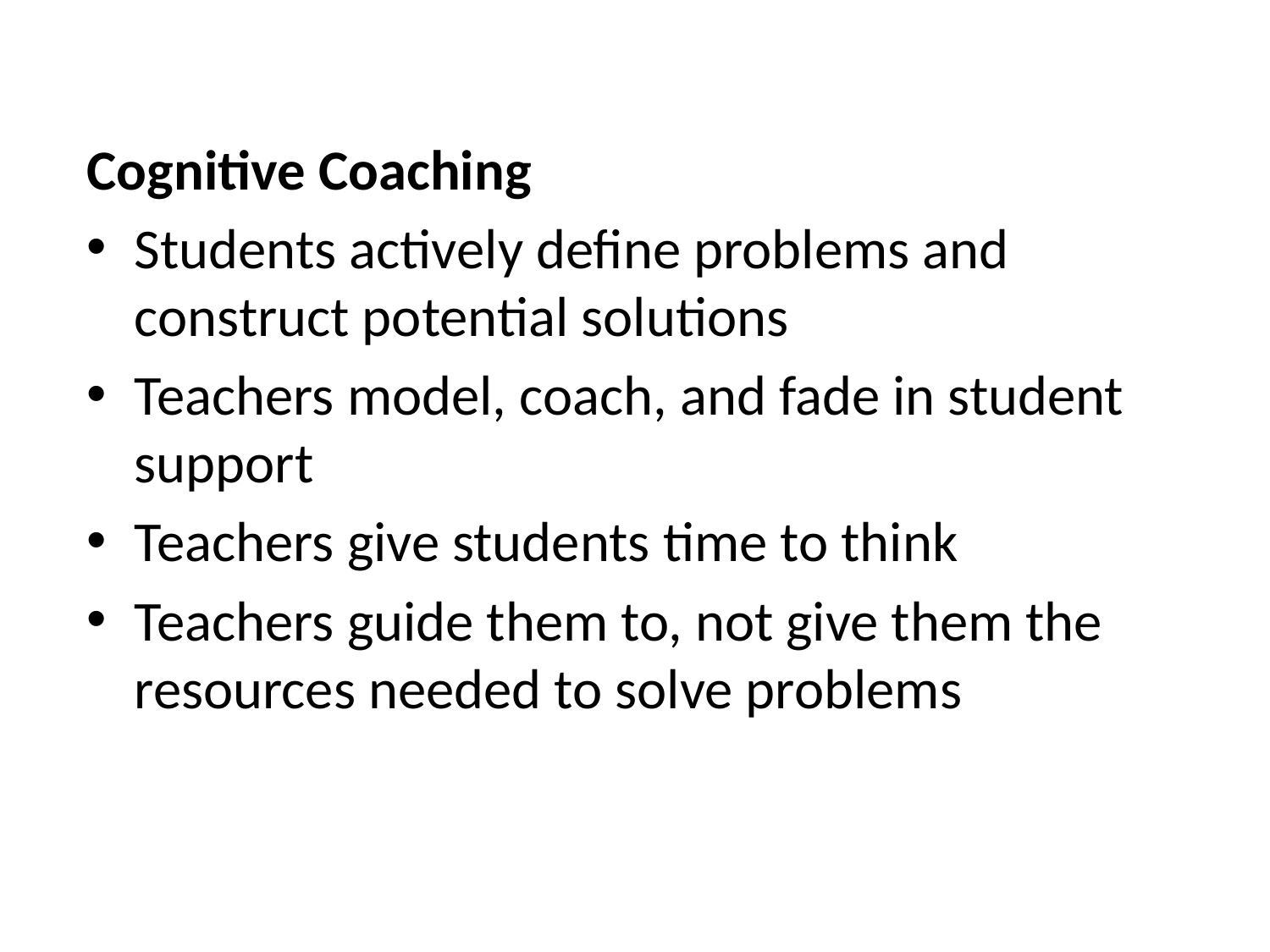

Cognitive Coaching
Students actively define problems and construct potential solutions
Teachers model, coach, and fade in student support
Teachers give students time to think
Teachers guide them to, not give them the resources needed to solve problems